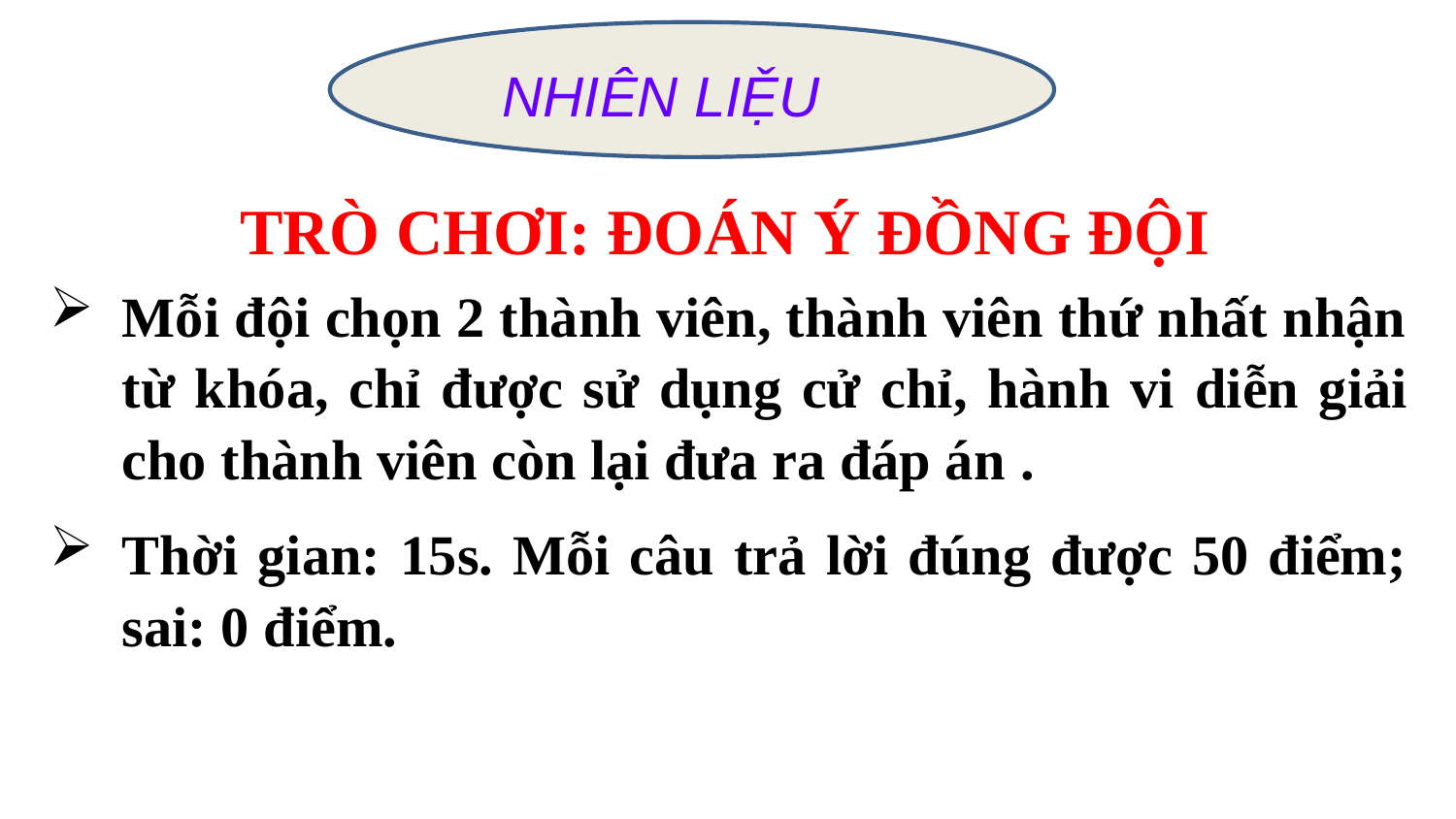

NHIÊN LIỆU
TRÒ CHƠI: ĐOÁN Ý ĐỒNG ĐỘI
Mỗi đội chọn 2 thành viên, thành viên thứ nhất nhận từ khóa, chỉ được sử dụng cử chỉ, hành vi diễn giải cho thành viên còn lại đưa ra đáp án .
Thời gian: 15s. Mỗi câu trả lời đúng được 50 điểm; sai: 0 điểm.